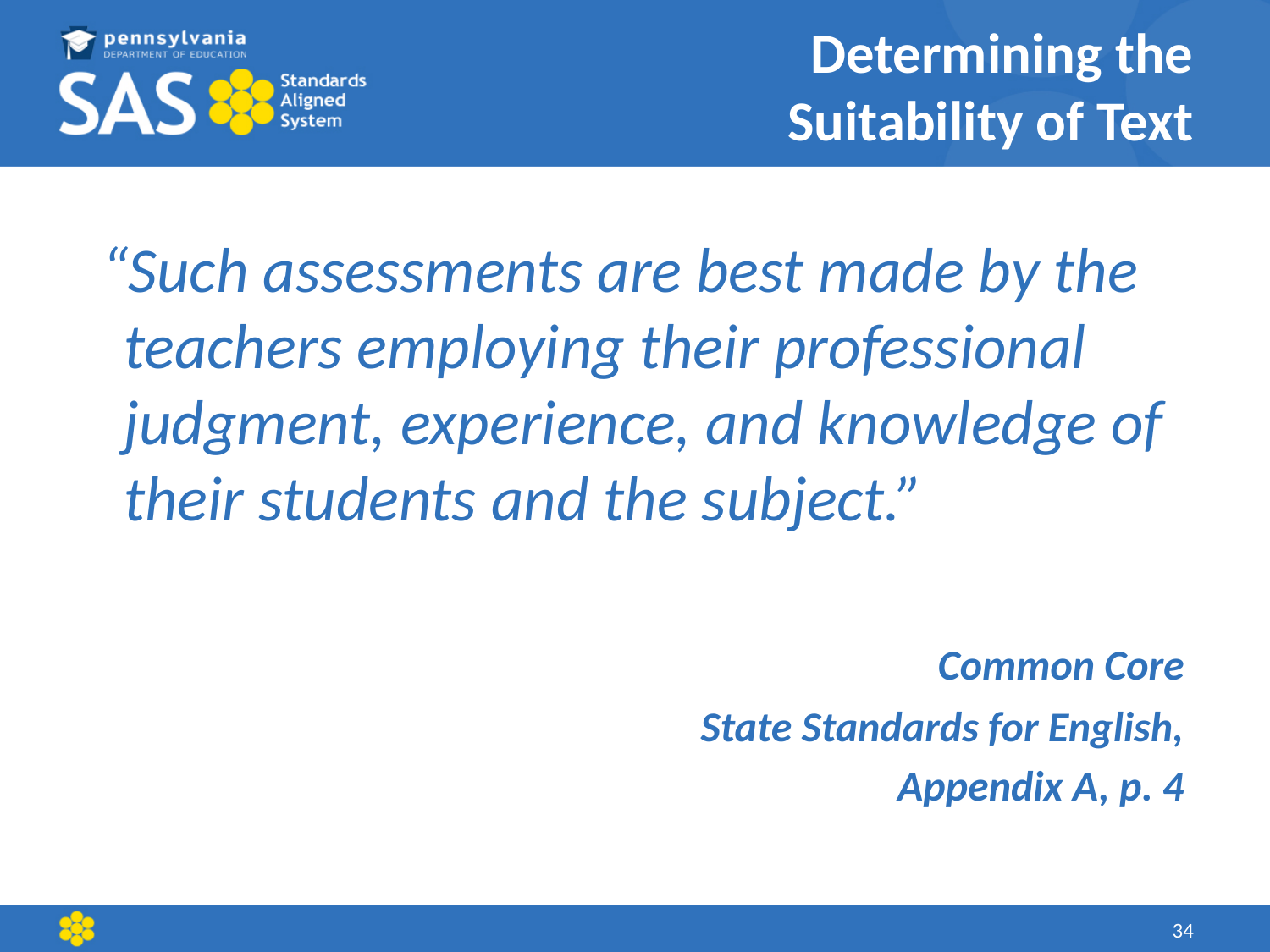

# Determining the Suitability of Text
  “Such assessments are best made by the teachers employing their professional judgment, experience, and knowledge of their students and the subject.”

							Common Core
				State Standards for English,
				Appendix A, p. 4
34